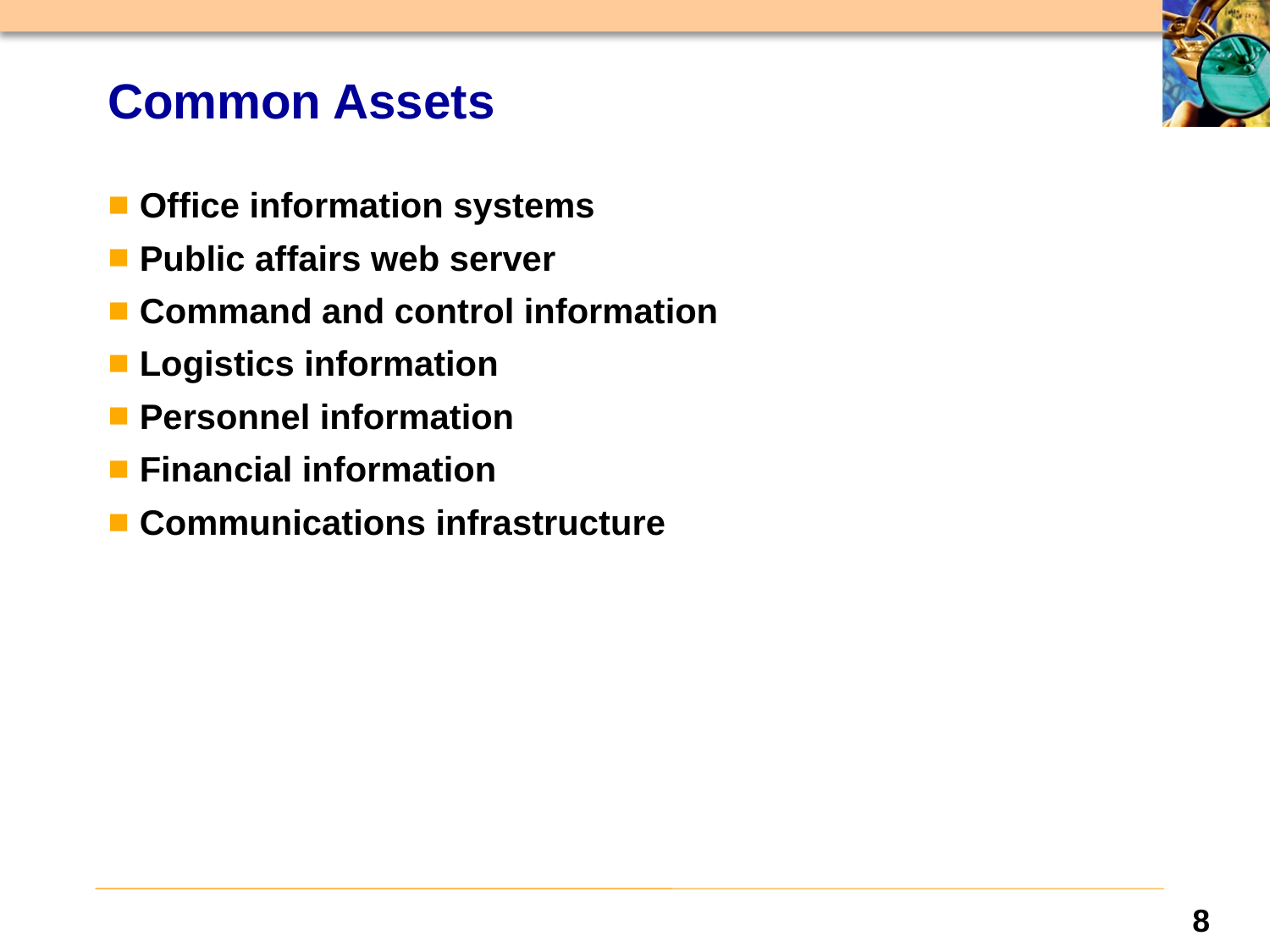

# Common Assets
Office information systems
Public affairs web server
Command and control information
Logistics information
Personnel information
Financial information
Communications infrastructure